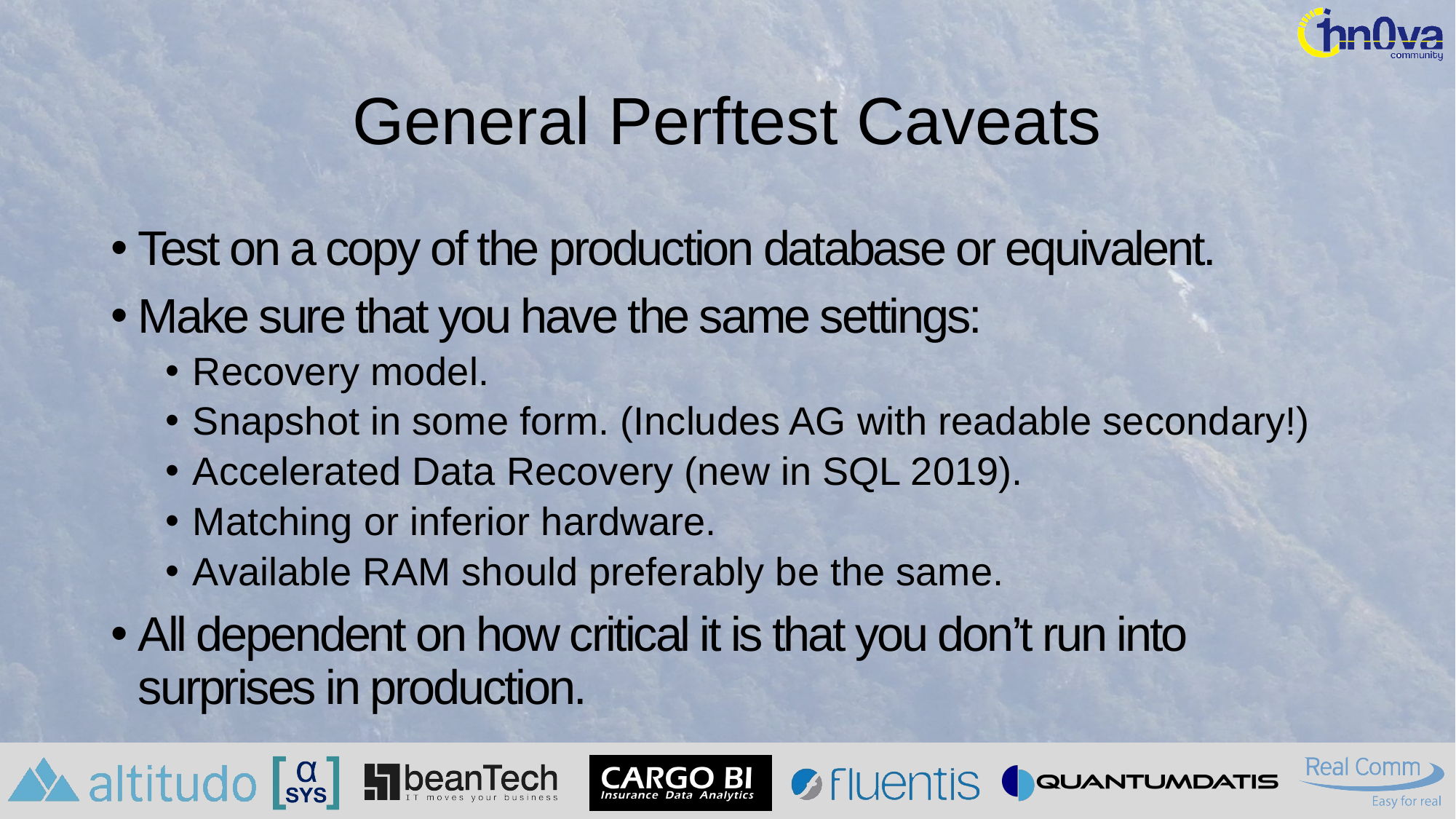

# General Perftest Caveats
Test on a copy of the production database or equivalent.
Make sure that you have the same settings:
Recovery model.
Snapshot in some form. (Includes AG with readable secondary!)
Accelerated Data Recovery (new in SQL 2019).
Matching or inferior hardware.
Available RAM should preferably be the same.
All dependent on how critical it is that you don’t run into surprises in production.